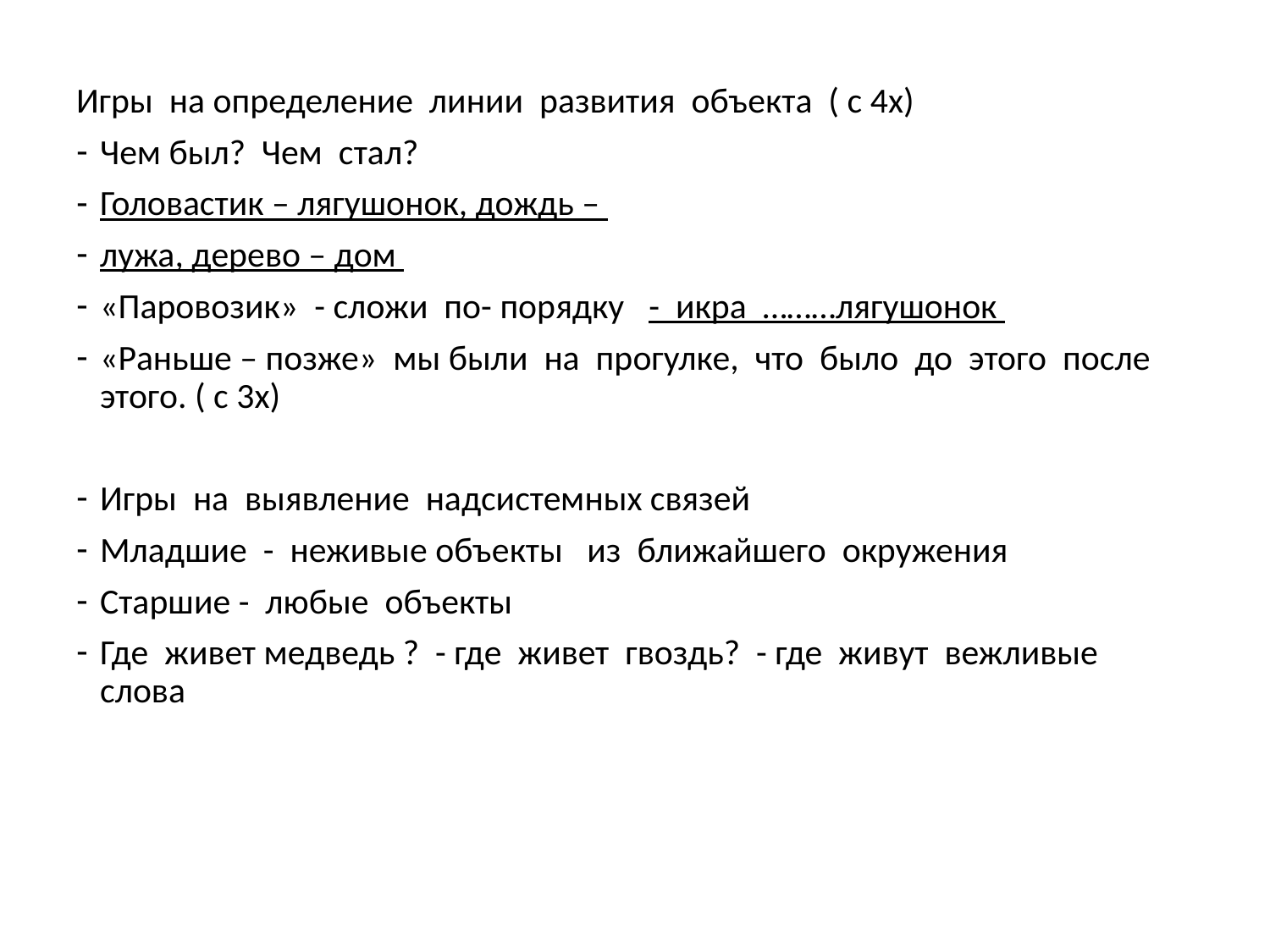

#
Игры  на определение  линии  развития  объекта  ( с 4х)
Чем был?  Чем  стал?
Головастик – лягушонок, дождь –
лужа, дерево – дом
«Паровозик»  - сложи  по- порядку   -  икра  ………лягушонок
«Раньше – позже»  мы были  на  прогулке,  что  было  до  этого  после  этого. ( с 3х)

Игры  на  выявление  надсистемных связей
Младшие  -  неживые объекты   из  ближайшего  окружения
Старшие -  любые  объекты
Где  живет медведь ?  - где  живет  гвоздь?  - где  живут  вежливые  слова